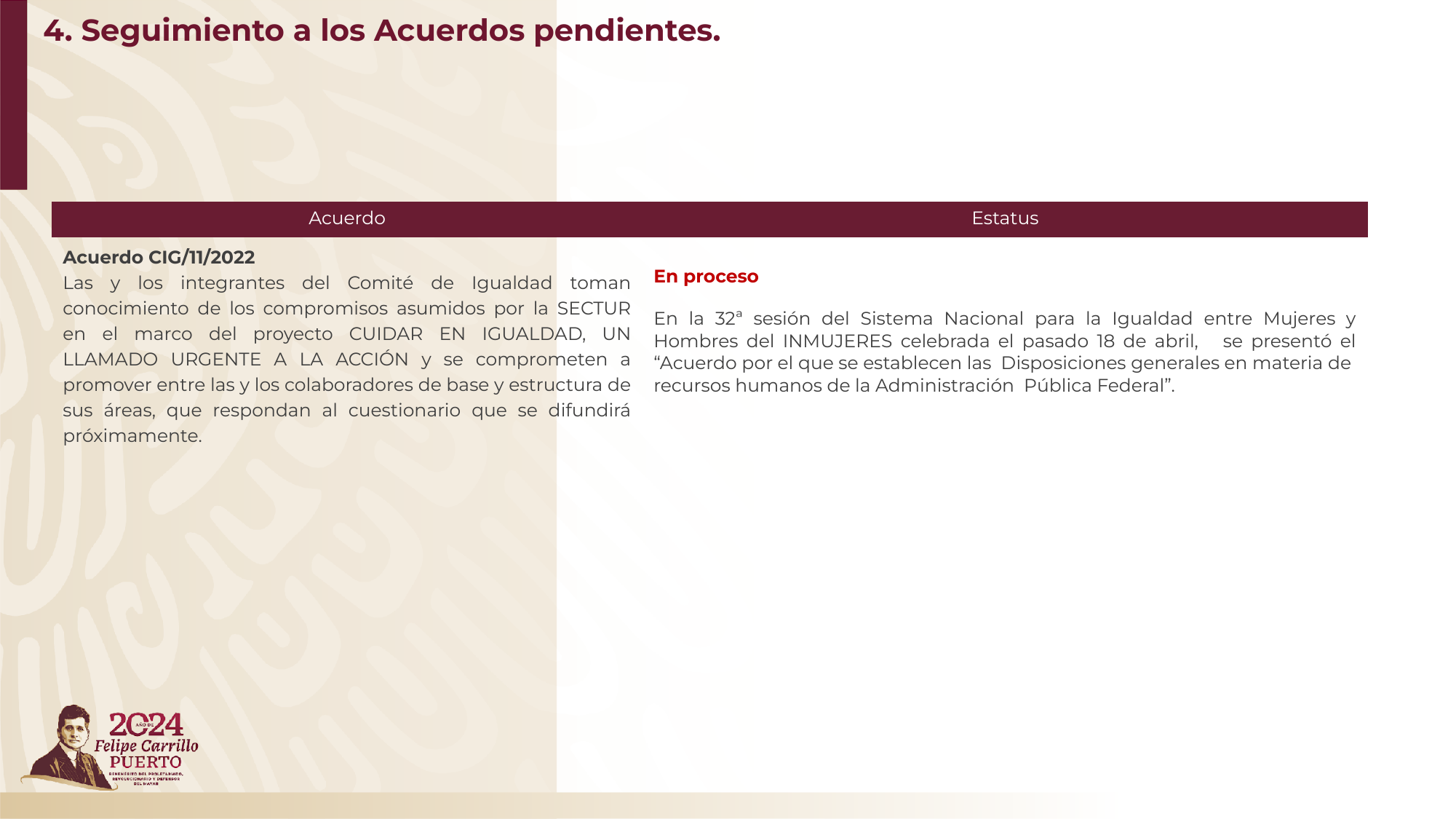

# 4. Seguimiento a los Acuerdos pendientes.
| Acuerdo | Estatus |
| --- | --- |
| Acuerdo CIG/11/2022 Las y los integrantes del Comité de Igualdad toman conocimiento de los compromisos asumidos por la SECTUR en el marco del proyecto CUIDAR EN IGUALDAD, UN LLAMADO URGENTE A LA ACCIÓN y se comprometen a promover entre las y los colaboradores de base y estructura de sus áreas, que respondan al cuestionario que se difundirá próximamente. | En proceso En la 32ª sesión del Sistema Nacional para la Igualdad entre Mujeres y Hombres del INMUJERES celebrada el pasado 18 de abril, se presentó el “Acuerdo por el que se establecen las Disposiciones generales en materia de recursos humanos de la Administración Pública Federal”. |